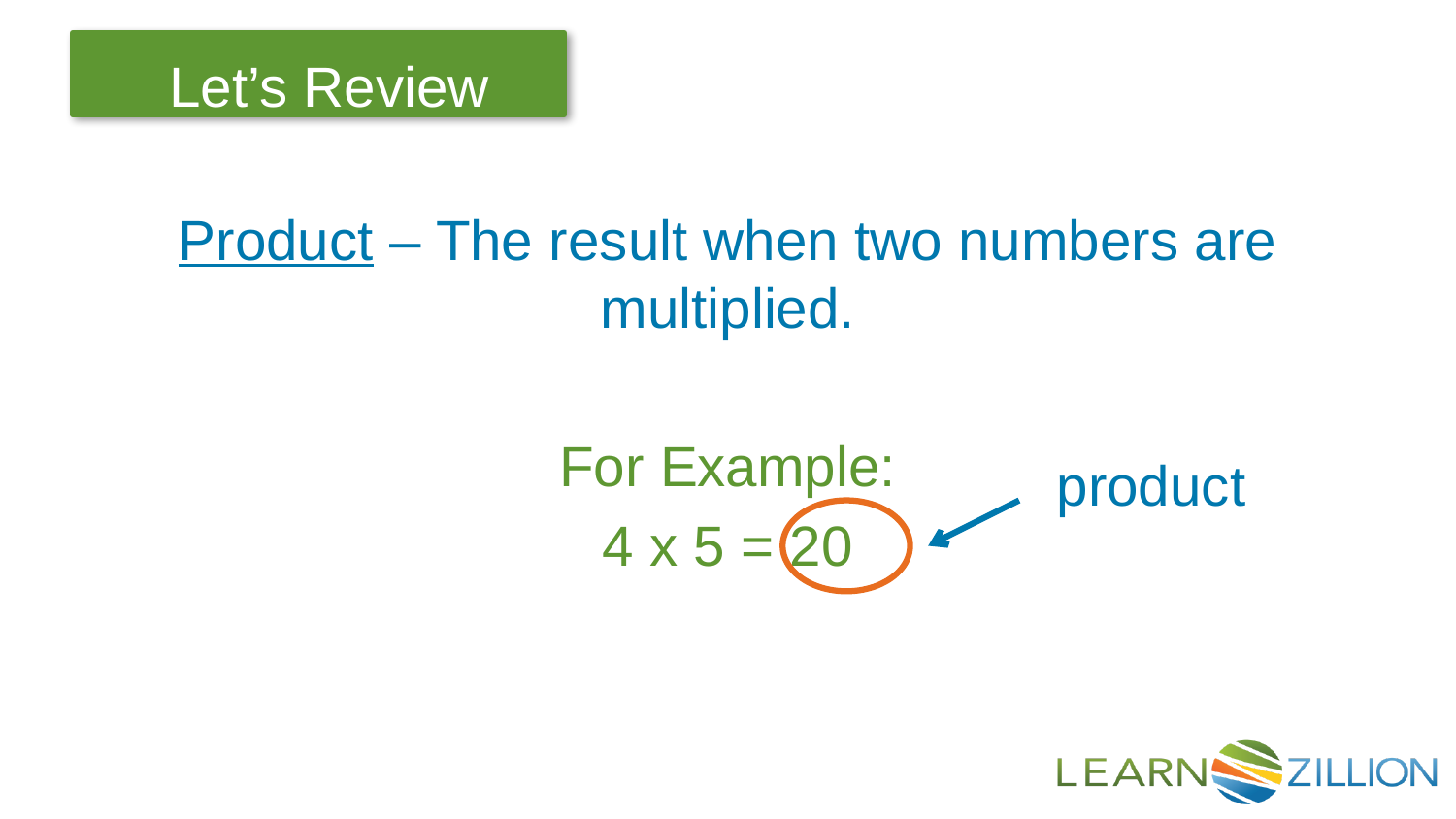

Product – The result when two numbers are multiplied.

For Example:
4 x 5 = 20
product